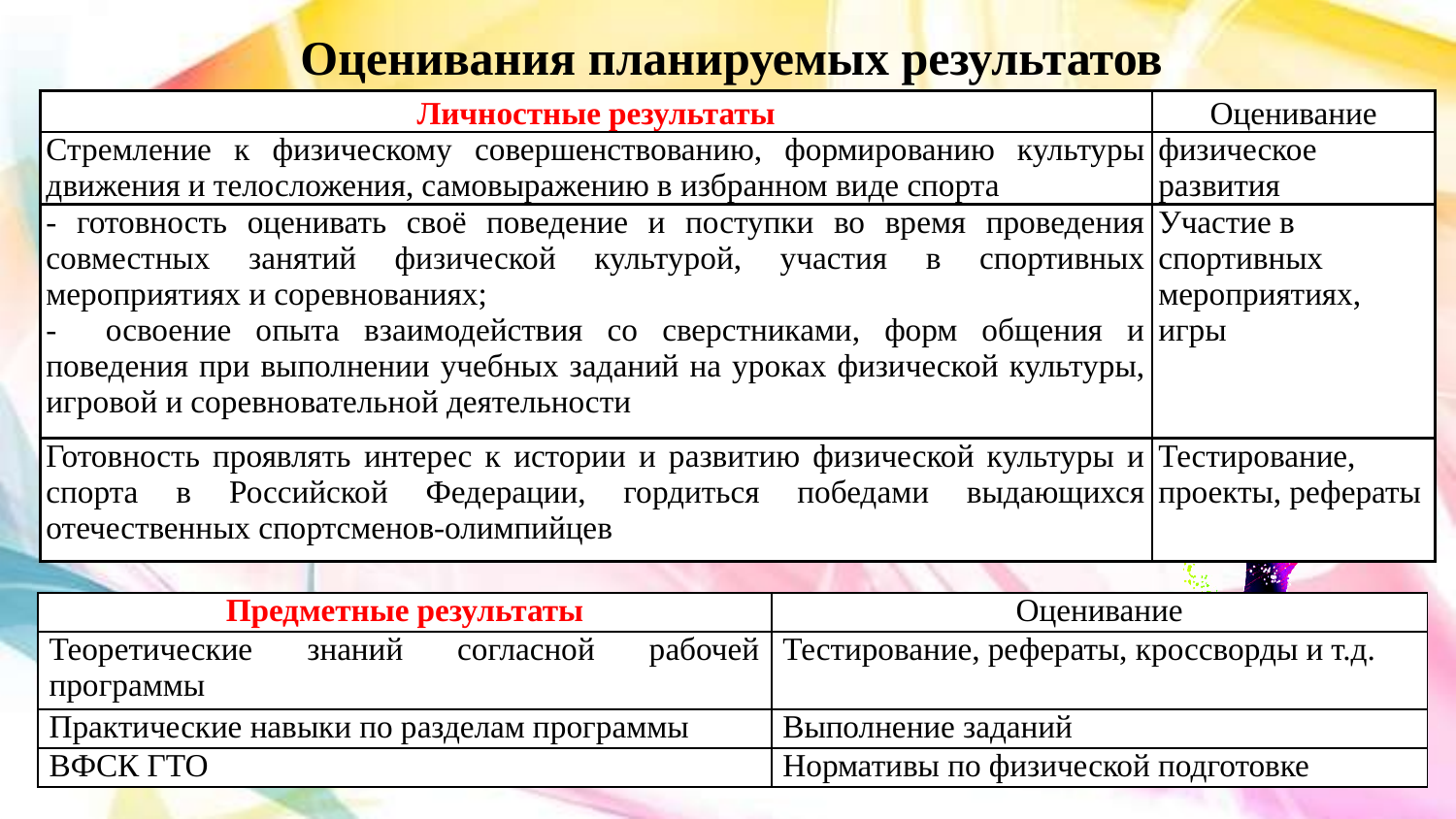

Оценивания планируемых результатов
| Личностные результаты | Оценивание |
| --- | --- |
| Стремление к физическому совершенствованию, формированию культуры движения и телосложения, самовыражению в избранном виде спорта | физическое развития |
| - готовность оценивать своё поведение и поступки во время проведения совместных занятий физической культурой, участия в спортивных мероприятиях и соревнованиях; - освоение опыта взаимодействия со сверстниками, форм общения и поведения при выполнении учебных заданий на уроках физической культуры, игровой и соревновательной деятельности | Участие в спортивных мероприятиях, игры |
| Готовность проявлять интерес к истории и развитию физической культуры и спорта в Российской Федерации, гордиться победами выдающихся отечественных спортсменов-олимпийцев | Тестирование, проекты, рефераты |
| Предметные результаты | Оценивание |
| --- | --- |
| Теоретические знаний согласной рабочей программы | Тестирование, рефераты, кроссворды и т.д. |
| Практические навыки по разделам программы | Выполнение заданий |
| ВФСК ГТО | Нормативы по физической подготовке |